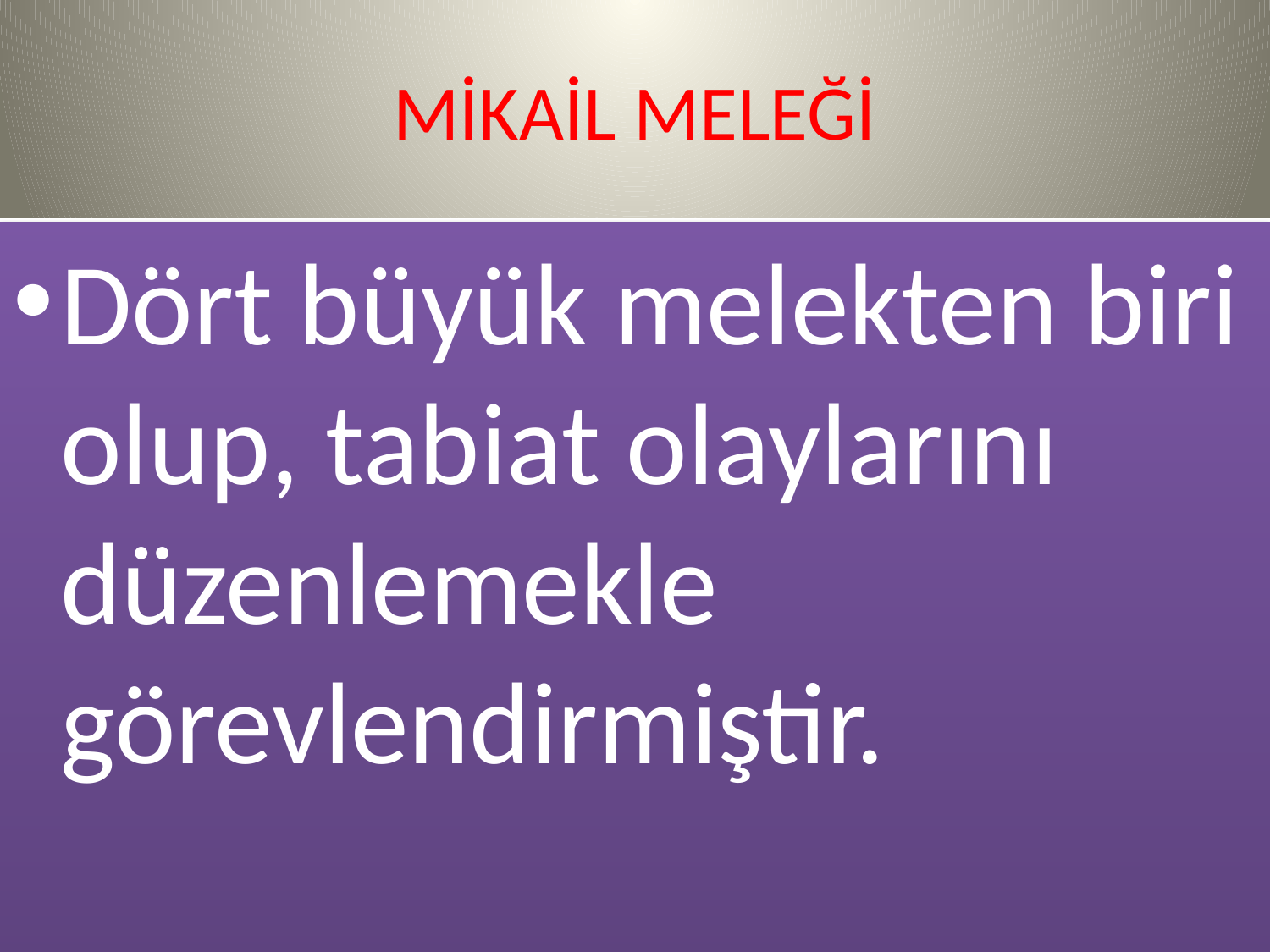

# MİKAİL MELEĞİ
Dört büyük melekten biri olup, tabiat olaylarını düzenlemekle görevlendirmiştir.